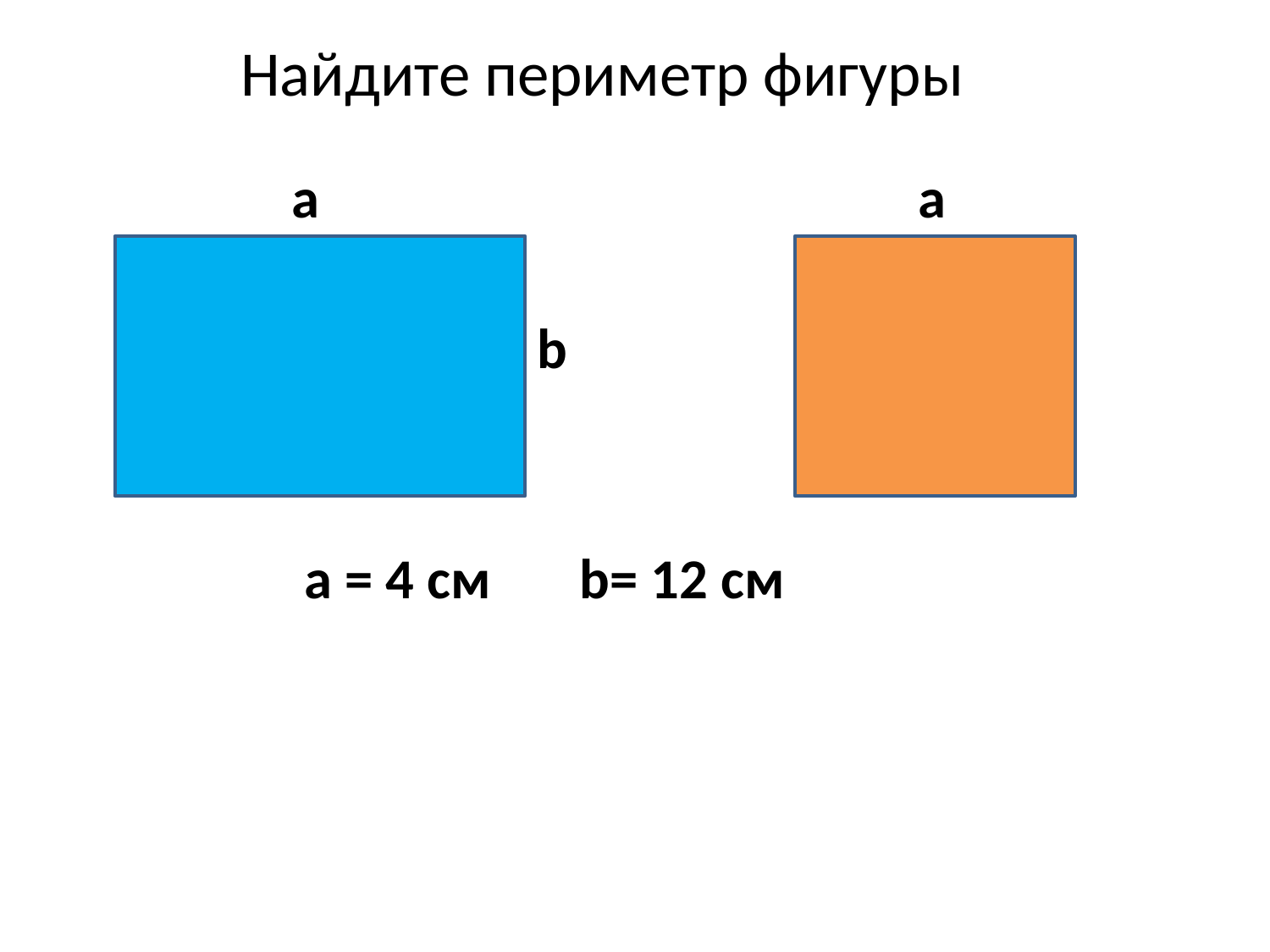

Найдите периметр фигуры
         a
    a

b
          a = 4 см       b= 12 см